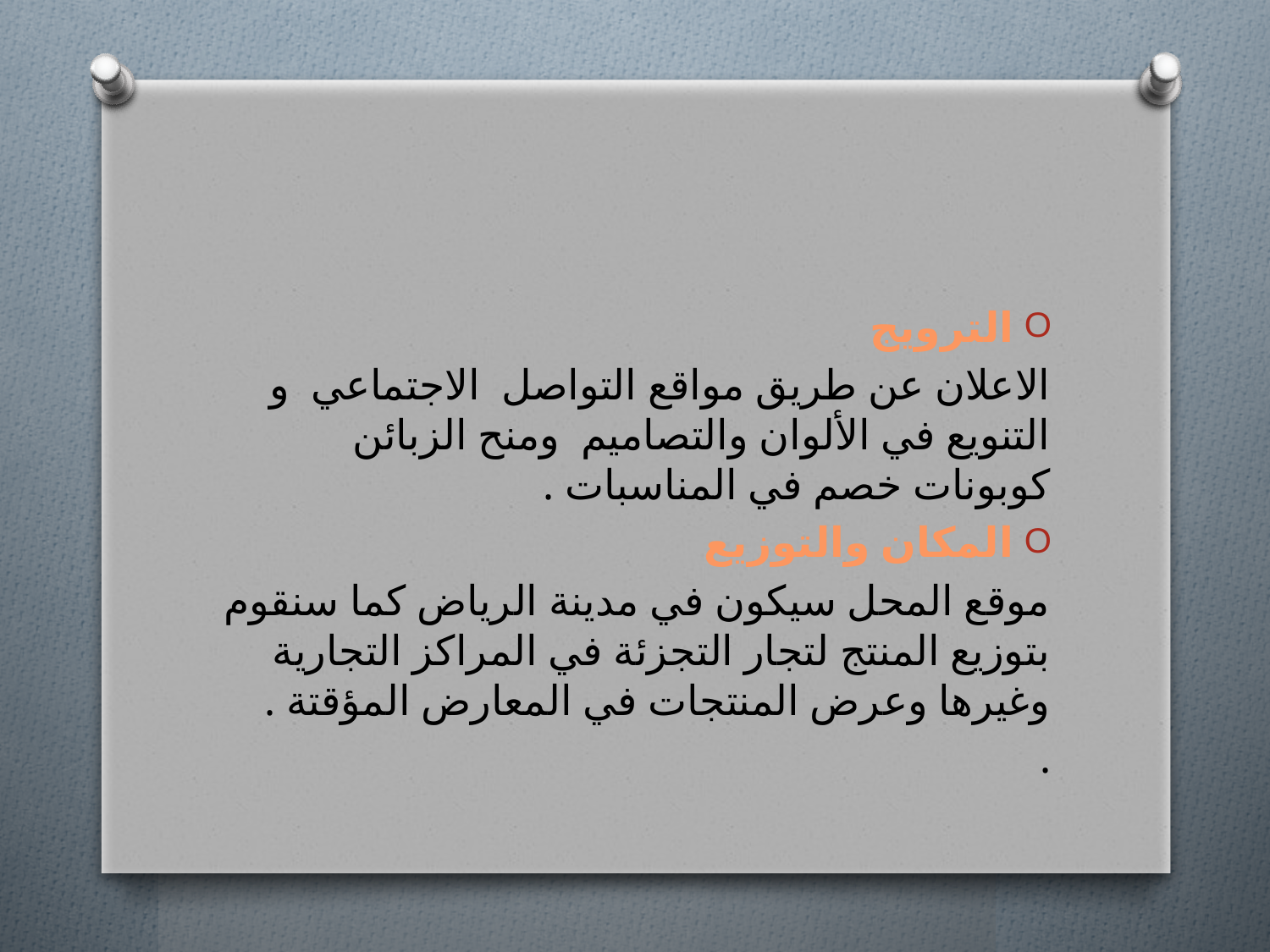

#
الترويج
الاعلان عن طريق مواقع التواصل  الاجتماعي  و التنويع في الألوان والتصاميم  ومنح الزبائن كوبونات خصم في المناسبات .
المكان والتوزيع
موقع المحل سيكون في مدينة الرياض كما سنقوم بتوزيع المنتج لتجار التجزئة في المراكز التجارية وغيرها وعرض المنتجات في المعارض المؤقتة .
.